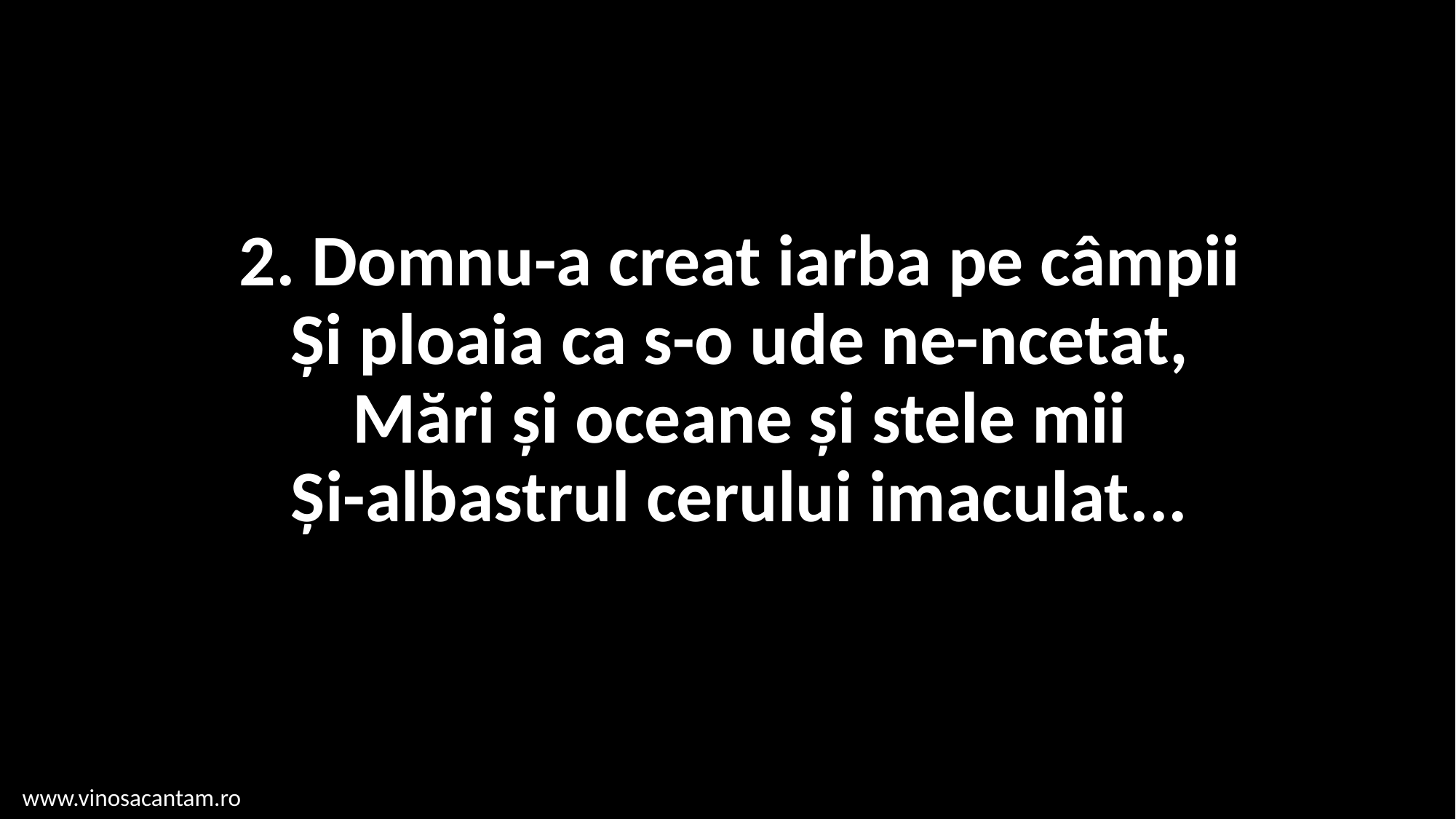

# 2. Domnu-a creat iarba pe câmpii Și ploaia ca s-o ude ne-ncetat, Mări și oceane și stele mii Și-albastrul cerului imaculat...
www.vinosacantam.ro